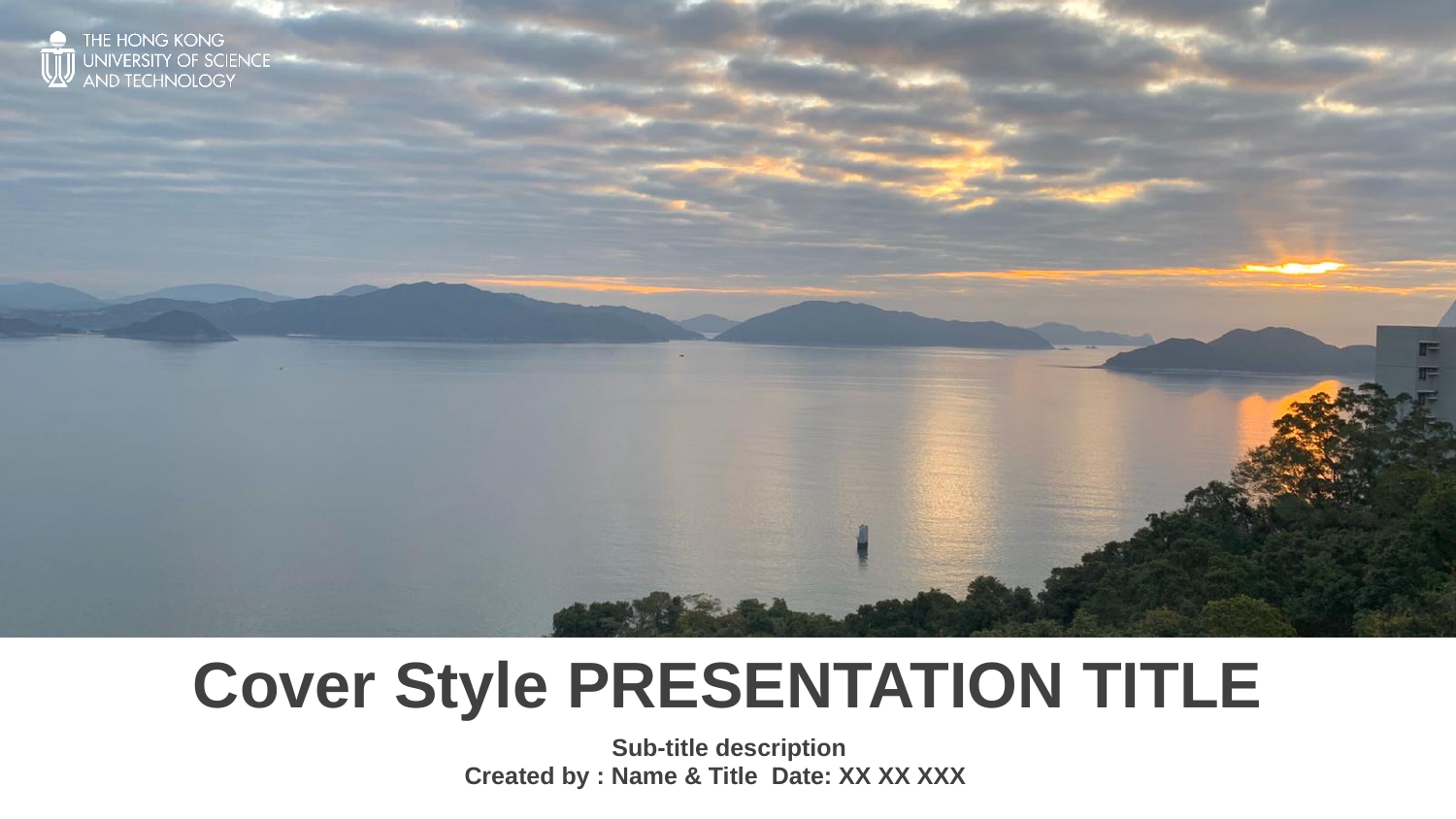

# Cover Style PRESENTATION TITLE
Sub-title description
Created by : Name & Title  Date: XX XX XXX